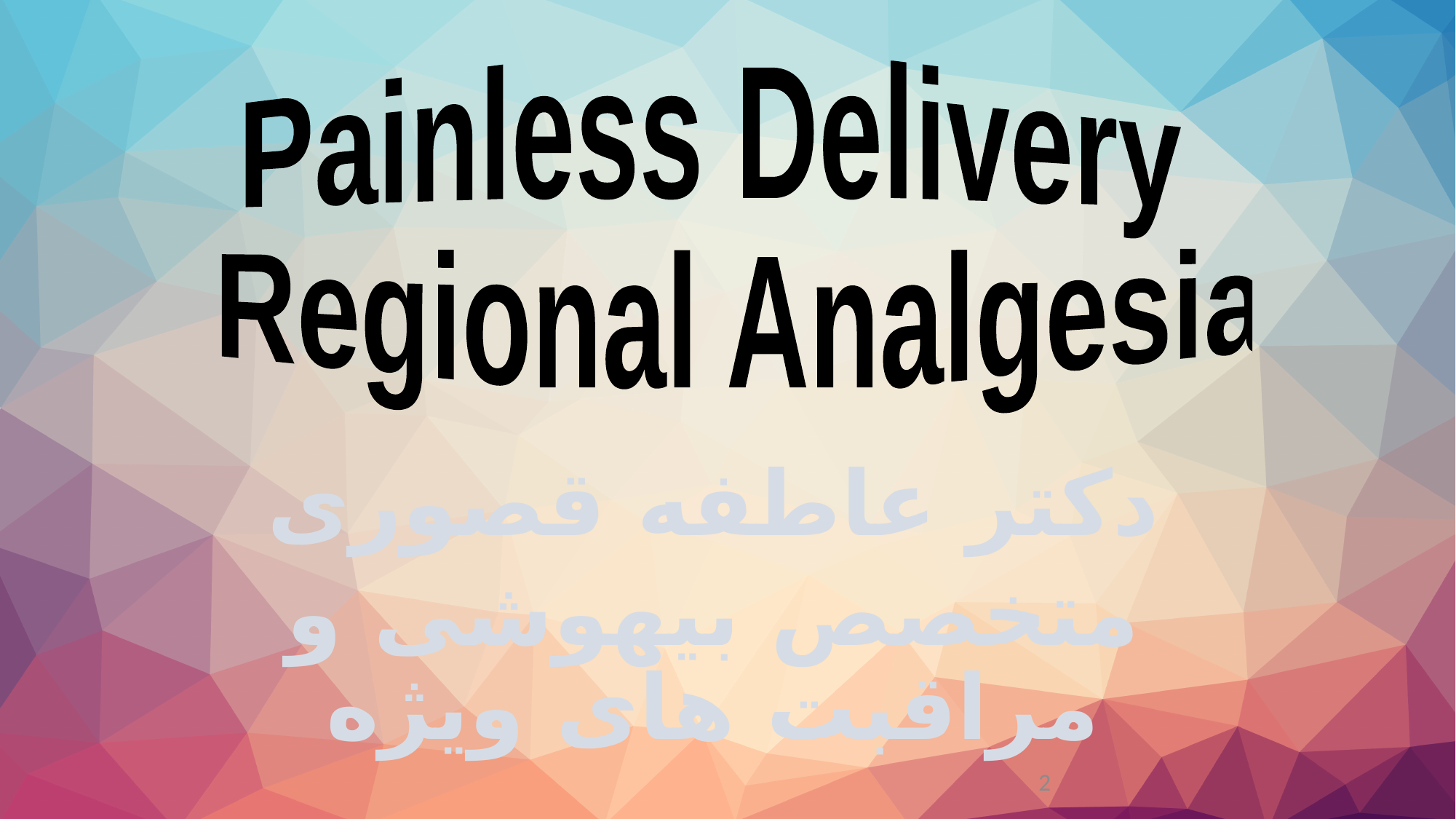

Painless Delivery
 Regional Analgesia
دکتر عاطفه قصوری
متخصص بیهوشی و مراقبت های ویژه

2